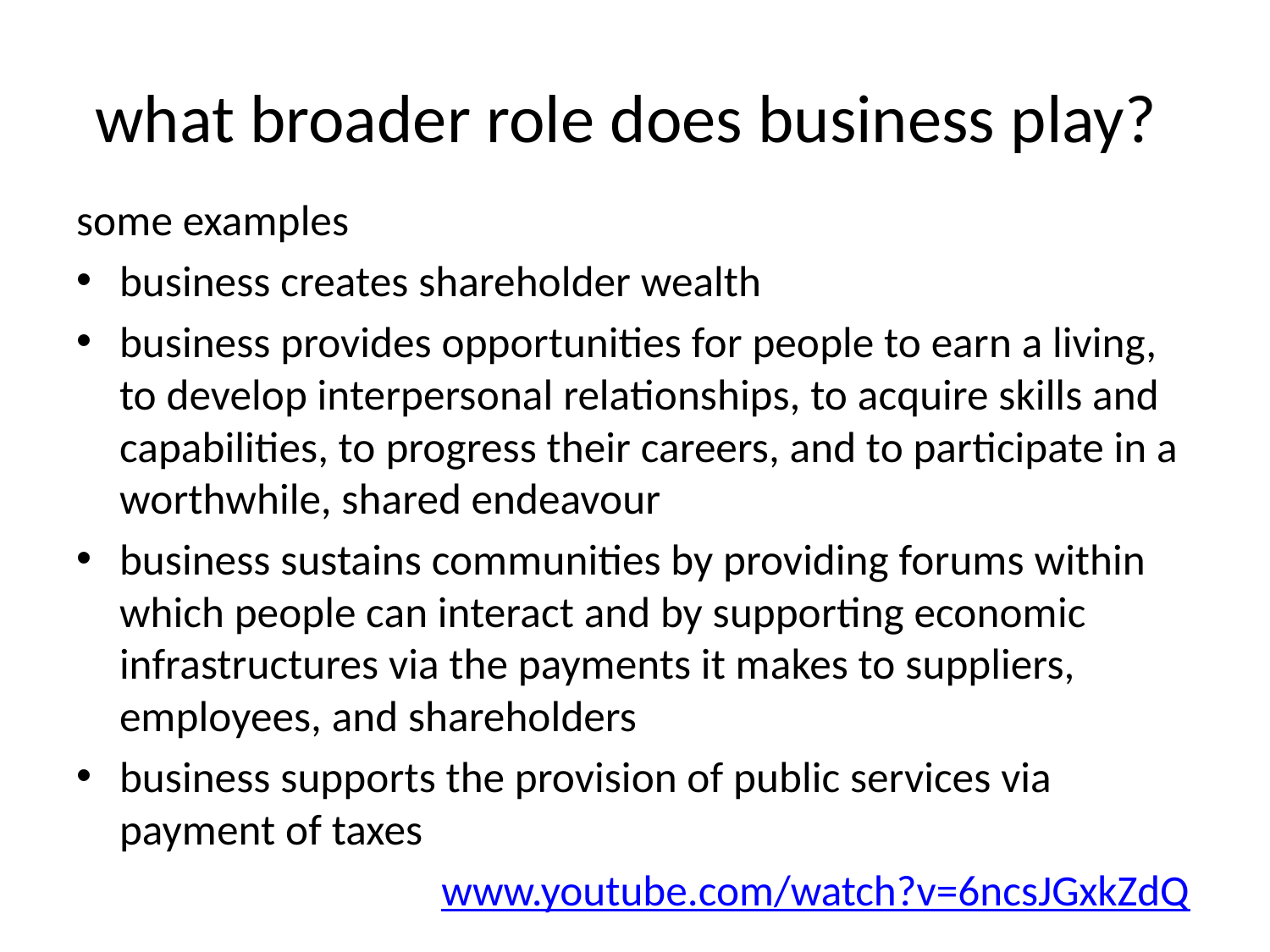

# what broader role does business play?
some examples
business creates shareholder wealth
business provides opportunities for people to earn a living, to develop interpersonal relationships, to acquire skills and capabilities, to progress their careers, and to participate in a worthwhile, shared endeavour
business sustains communities by providing forums within which people can interact and by supporting economic infrastructures via the payments it makes to suppliers, employees, and shareholders
business supports the provision of public services via payment of taxes
www.youtube.com/watch?v=6ncsJGxkZdQ